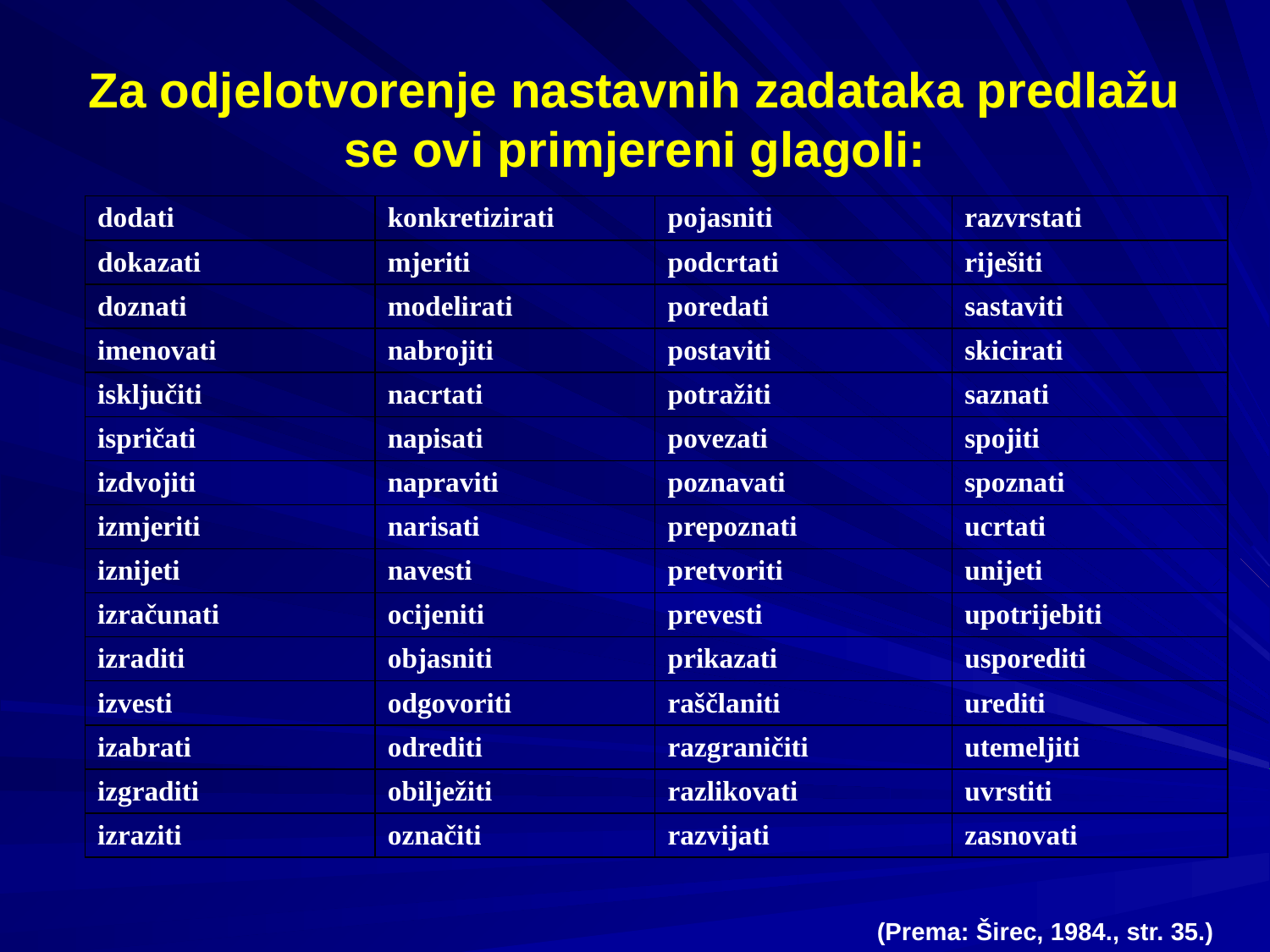

# Za odjelotvorenje nastavnih zadataka predlažu se ovi primjereni glagoli:
| dodati | konkretizirati | pojasniti | razvrstati |
| --- | --- | --- | --- |
| dokazati | mjeriti | podcrtati | riješiti |
| doznati | modelirati | poredati | sastaviti |
| imenovati | nabrojiti | postaviti | skicirati |
| isključiti | nacrtati | potražiti | saznati |
| ispričati | napisati | povezati | spojiti |
| izdvojiti | napraviti | poznavati | spoznati |
| izmjeriti | narisati | prepoznati | ucrtati |
| iznijeti | navesti | pretvoriti | unijeti |
| izračunati | ocijeniti | prevesti | upotrijebiti |
| izraditi | objasniti | prikazati | usporediti |
| izvesti | odgovoriti | raščlaniti | urediti |
| izabrati | odrediti | razgraničiti | utemeljiti |
| izgraditi | obilježiti | razlikovati | uvrstiti |
| izraziti | označiti | razvijati | zasnovati |
(Prema: Širec, 1984., str. 35.)